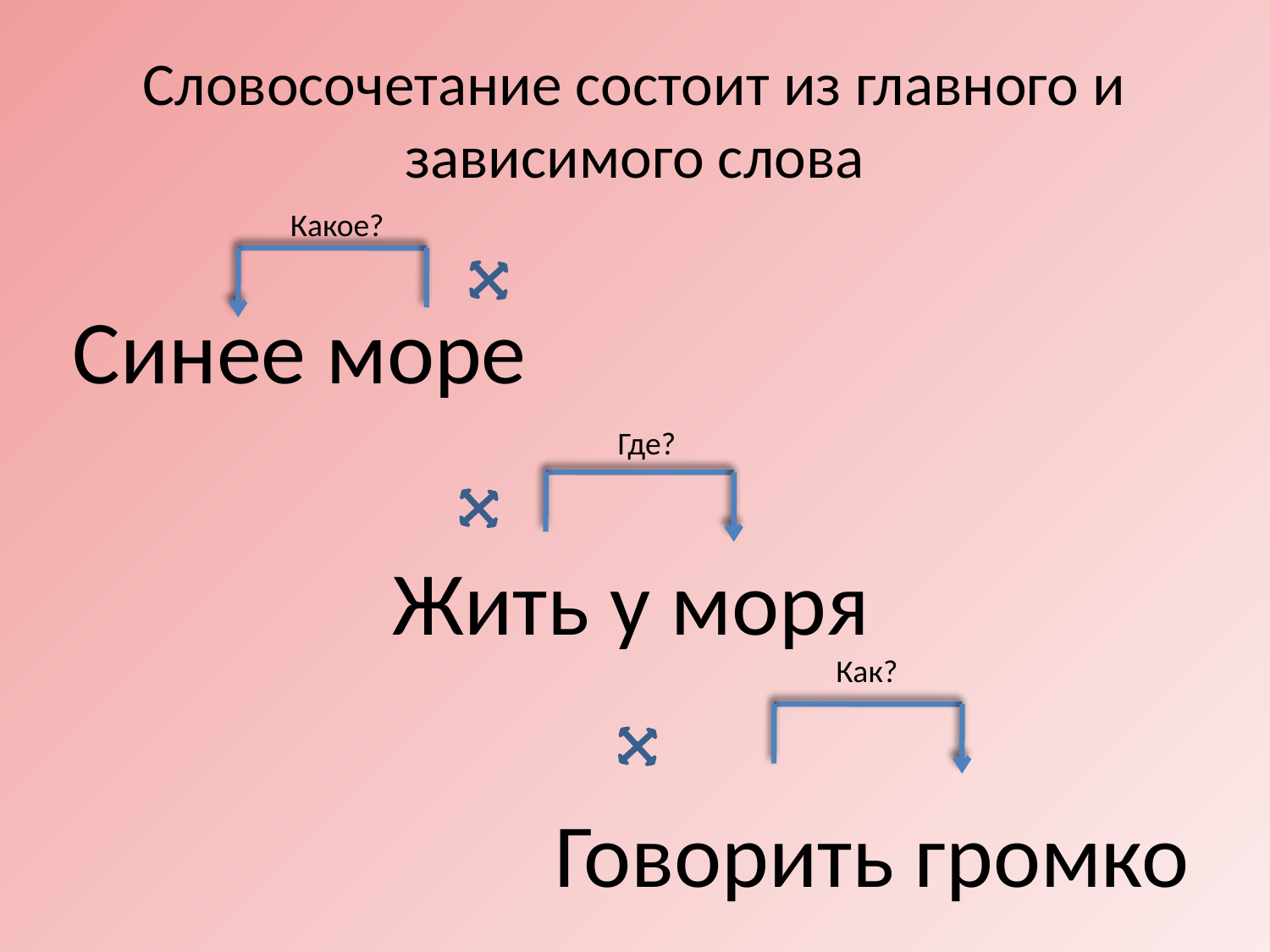

# Словосочетание состоит из главного и зависимого слова
Какое?

Синее море

Жить у моря

Говорить громко
Где?

Как?